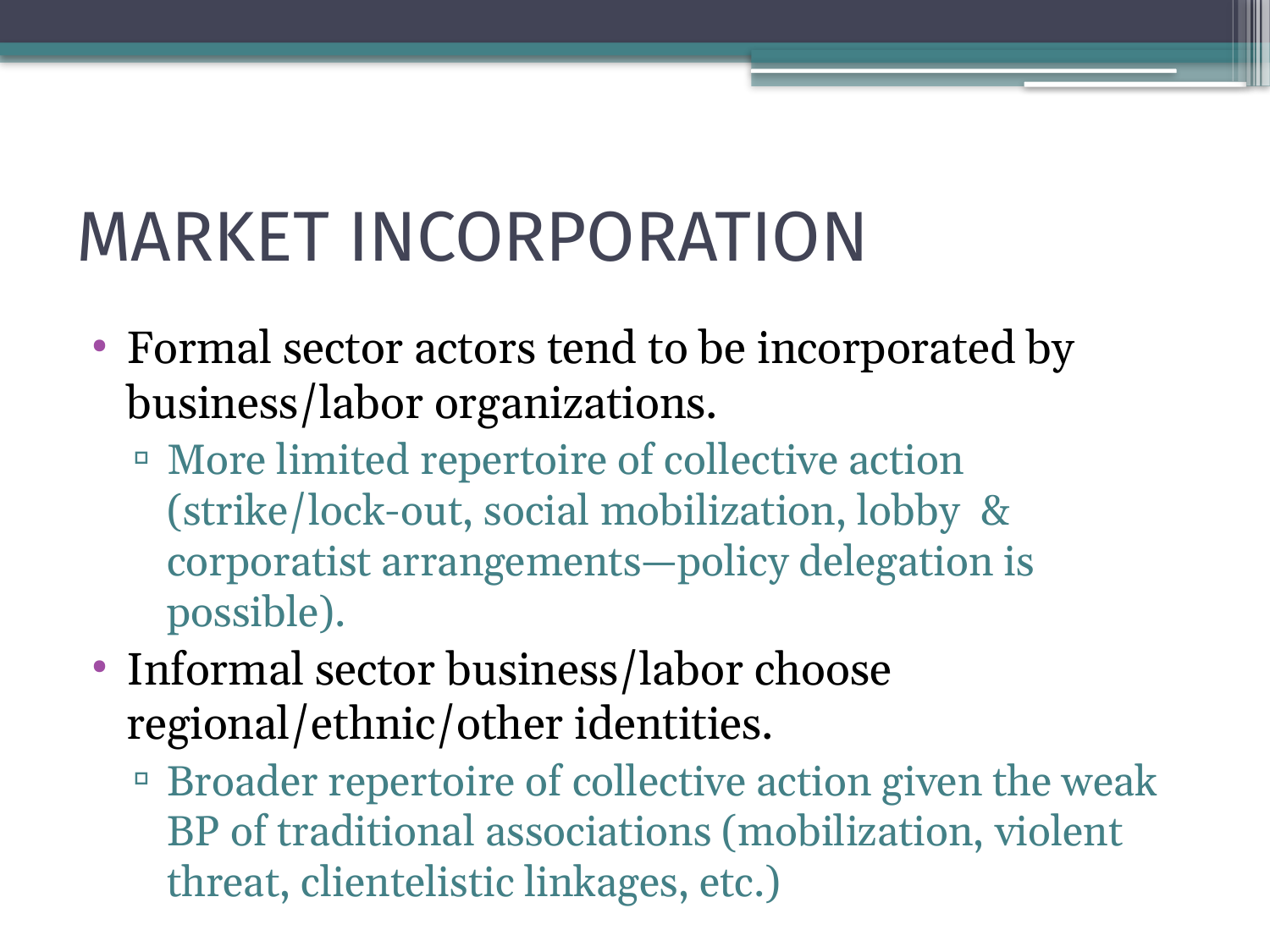

# MARKET INCORPORATION
Formal sector actors tend to be incorporated by business/labor organizations.
More limited repertoire of collective action (strike/lock-out, social mobilization, lobby  & corporatist arrangements—policy delegation is possible).
Informal sector business/labor choose regional/ethnic/other identities.
Broader repertoire of collective action given the weak BP of traditional associations (mobilization, violent threat, clientelistic linkages, etc.)